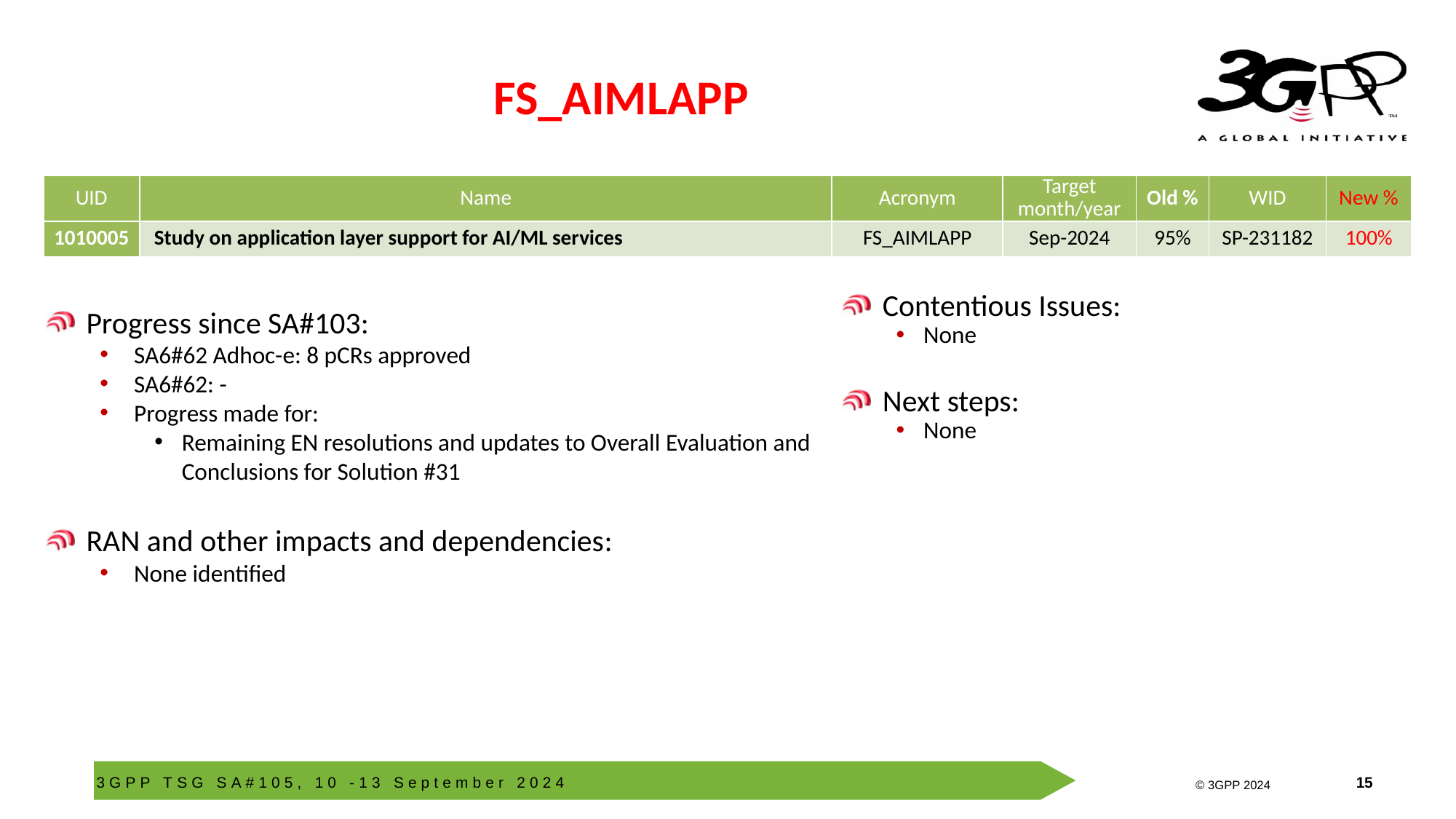

# FS_AIMLAPP
| UID | Name | Acronym | Target month/year | Old % | WID | New % |
| --- | --- | --- | --- | --- | --- | --- |
| 1010005 | Study on application layer support for AI/ML services | FS\_AIMLAPP | Sep-2024 | 95% | SP-231182 | 100% |
Contentious Issues:
None

Next steps:
None
Progress since SA#103:
SA6#62 Adhoc-e: 8 pCRs approved
SA6#62: -
Progress made for:
Remaining EN resolutions and updates to Overall Evaluation and Conclusions for Solution #31

RAN and other impacts and dependencies:
None identified